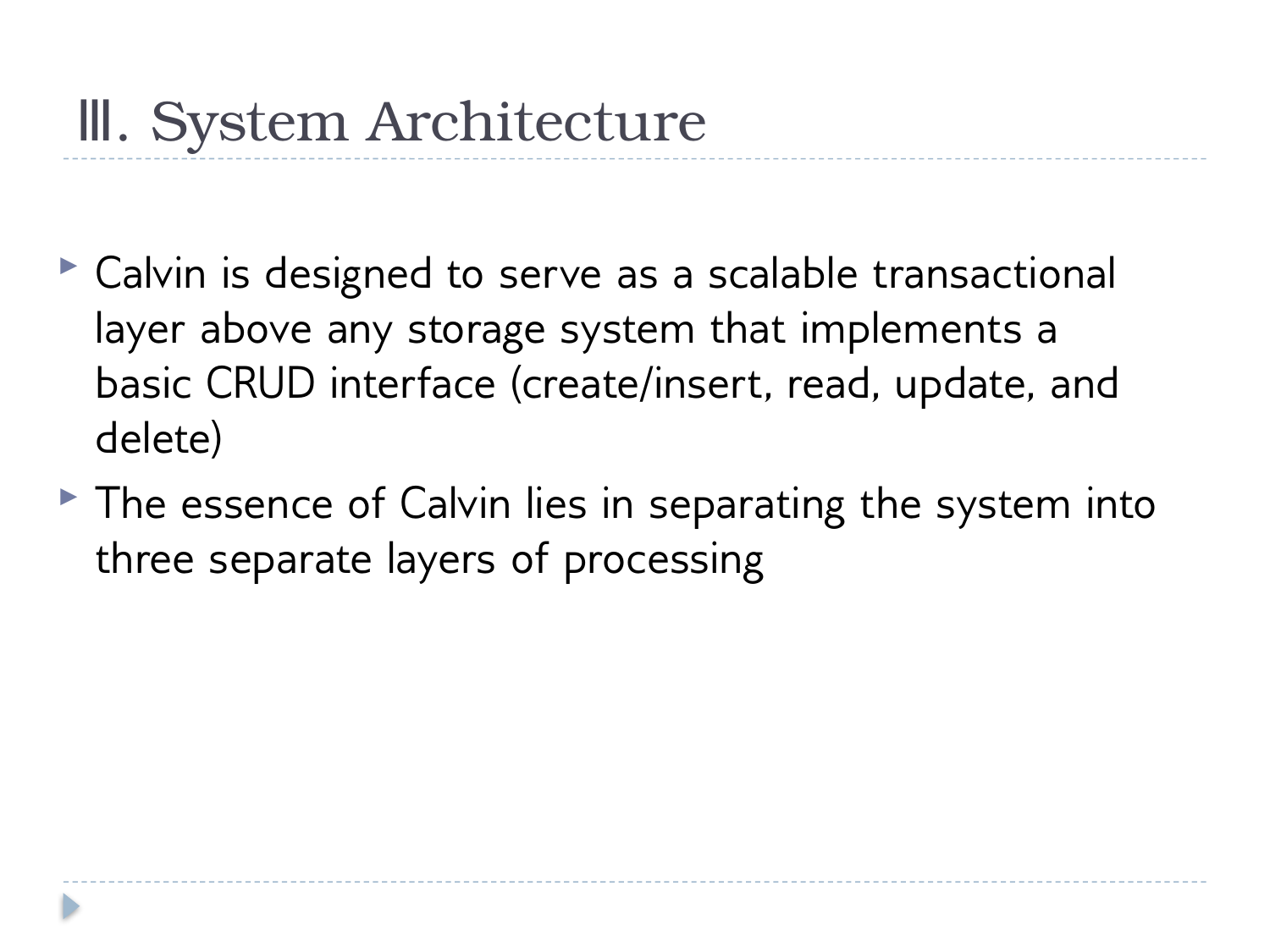

# Ⅲ. System Architecture
Calvin is designed to serve as a scalable transactional layer above any storage system that implements a basic CRUD interface (create/insert, read, update, and delete)
The essence of Calvin lies in separating the system into three separate layers of processing